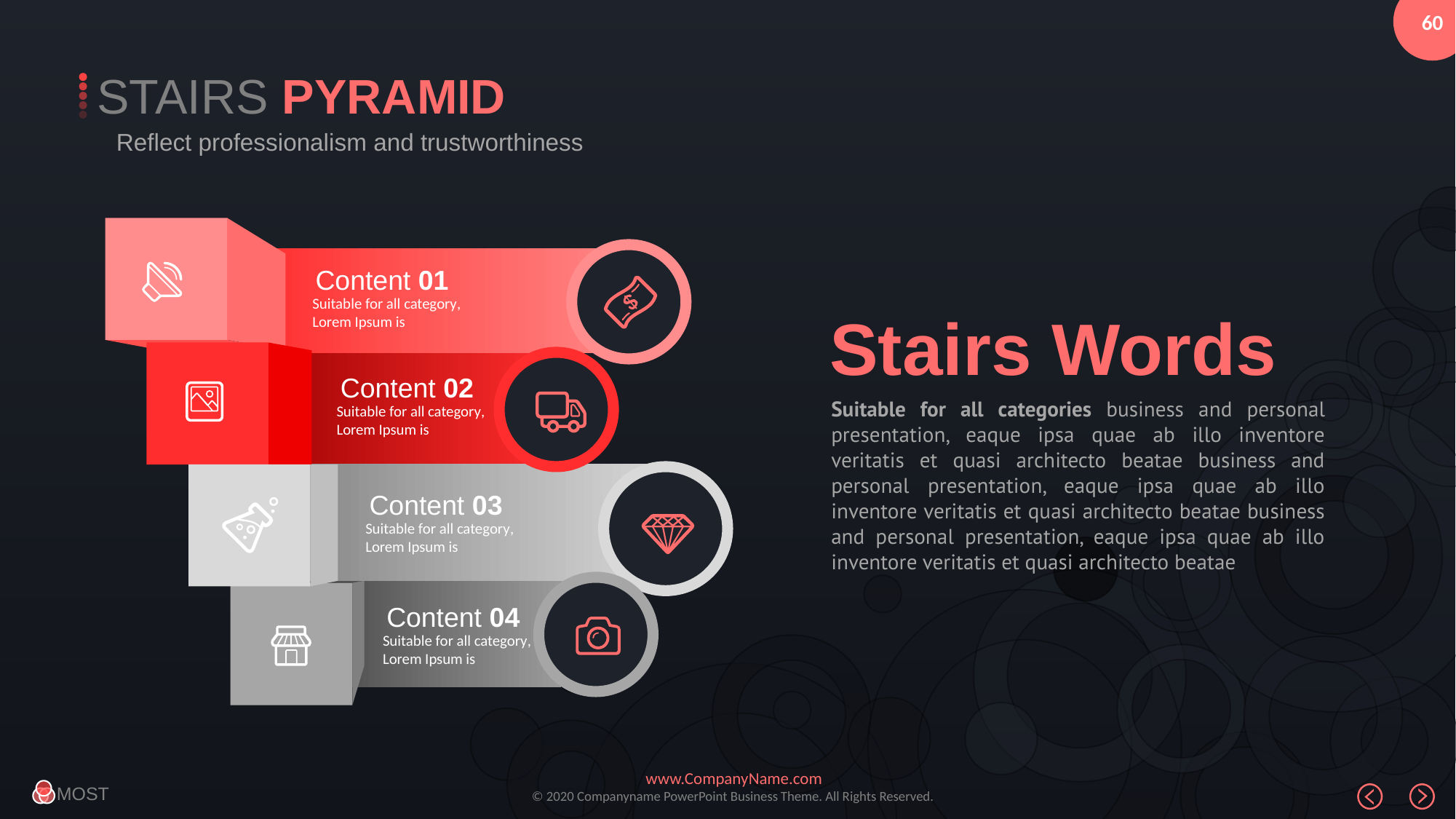

STAIRS PYRAMID

Reflect professionalism and trustworthiness

Content 01

Suitable for all category, Lorem Ipsum is
Stairs Words

Content 02

Suitable for all categories business and personal presentation, eaque ipsa quae ab illo inventore veritatis et quasi architecto beatae business and personal presentation, eaque ipsa quae ab illo inventore veritatis et quasi architecto beatae business and personal presentation, eaque ipsa quae ab illo inventore veritatis et quasi architecto beatae

Suitable for all category, Lorem Ipsum is

Content 03

Suitable for all category, Lorem Ipsum is

Content 04

Suitable for all category, Lorem Ipsum is